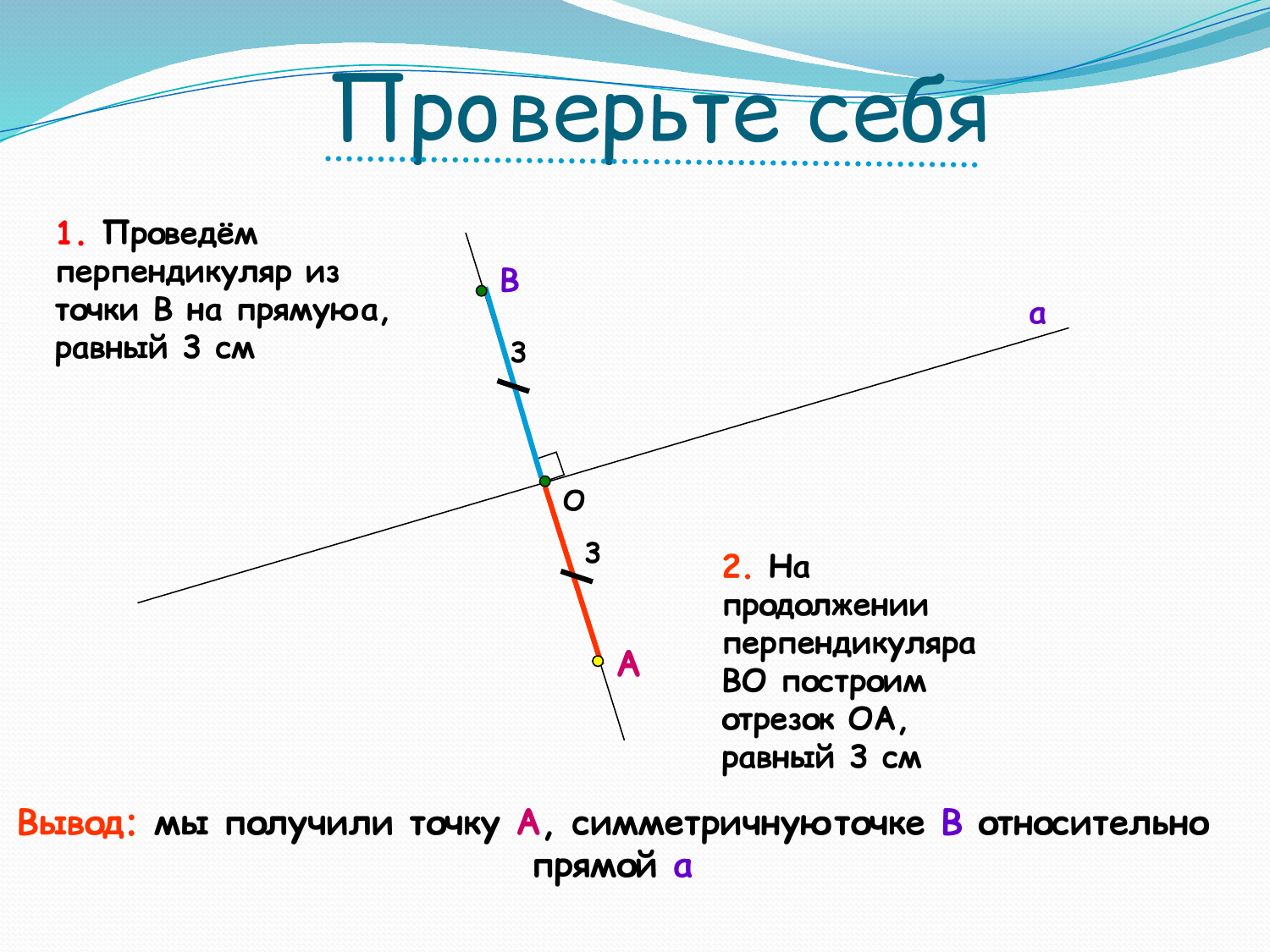

# Проверьте себя

1. Проведём перпендикуляр из точки В на прямую а, равный 3 см

B

а

3

O
3
2. На продолжении      перпендикуляра ВО построим отрезок ОА, равный 3 см

А

Вывод: мы получили точку А, симметричную точке В относительно прямой а